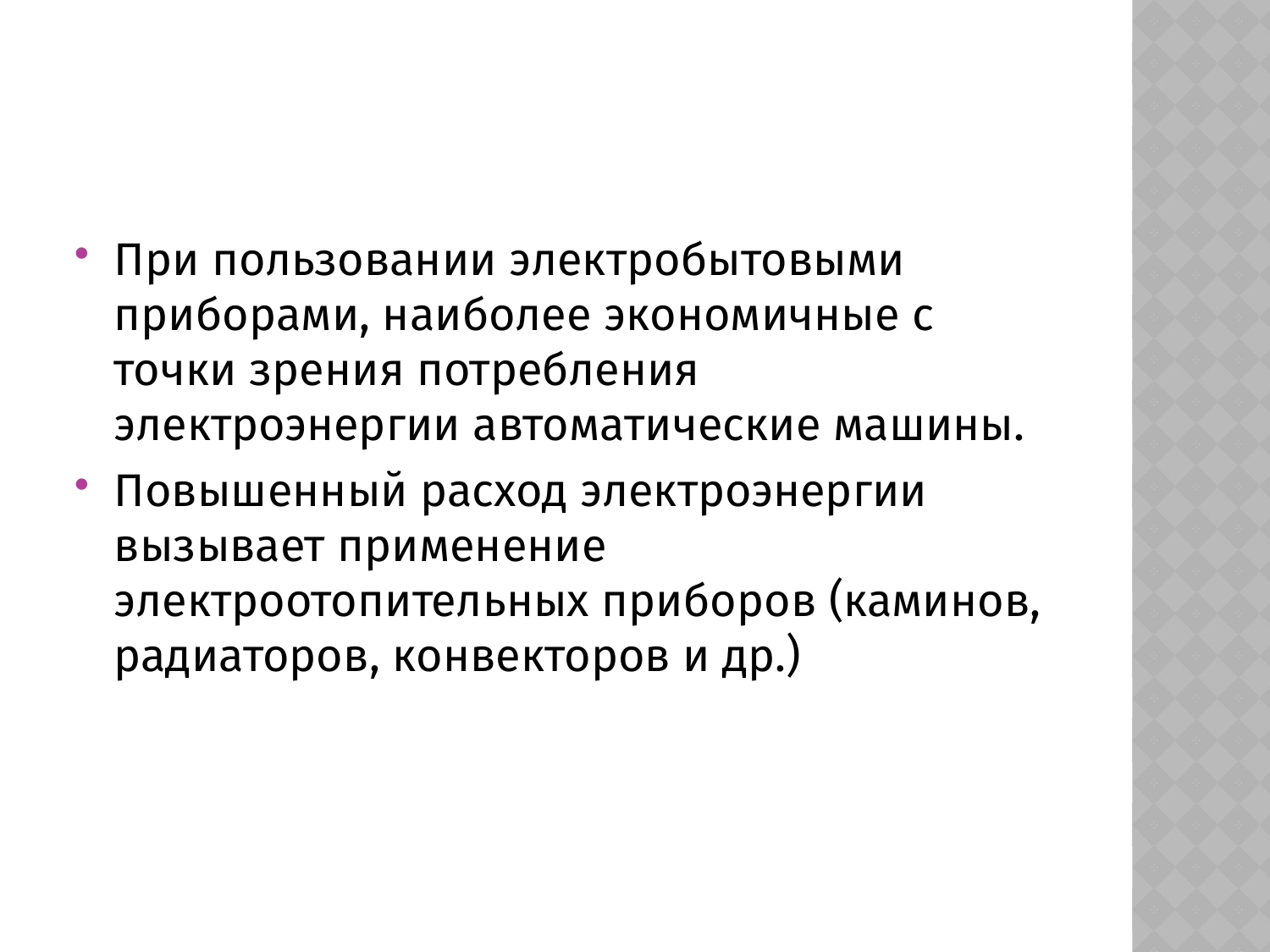

#
При пользовании электробытовыми приборами, наиболее экономичные с точки зрения потребления электроэнергии автоматические машины.
Повышенный расход электроэнергии вызывает применение электроотопительных приборов (каминов, радиаторов, конвекторов и др.)